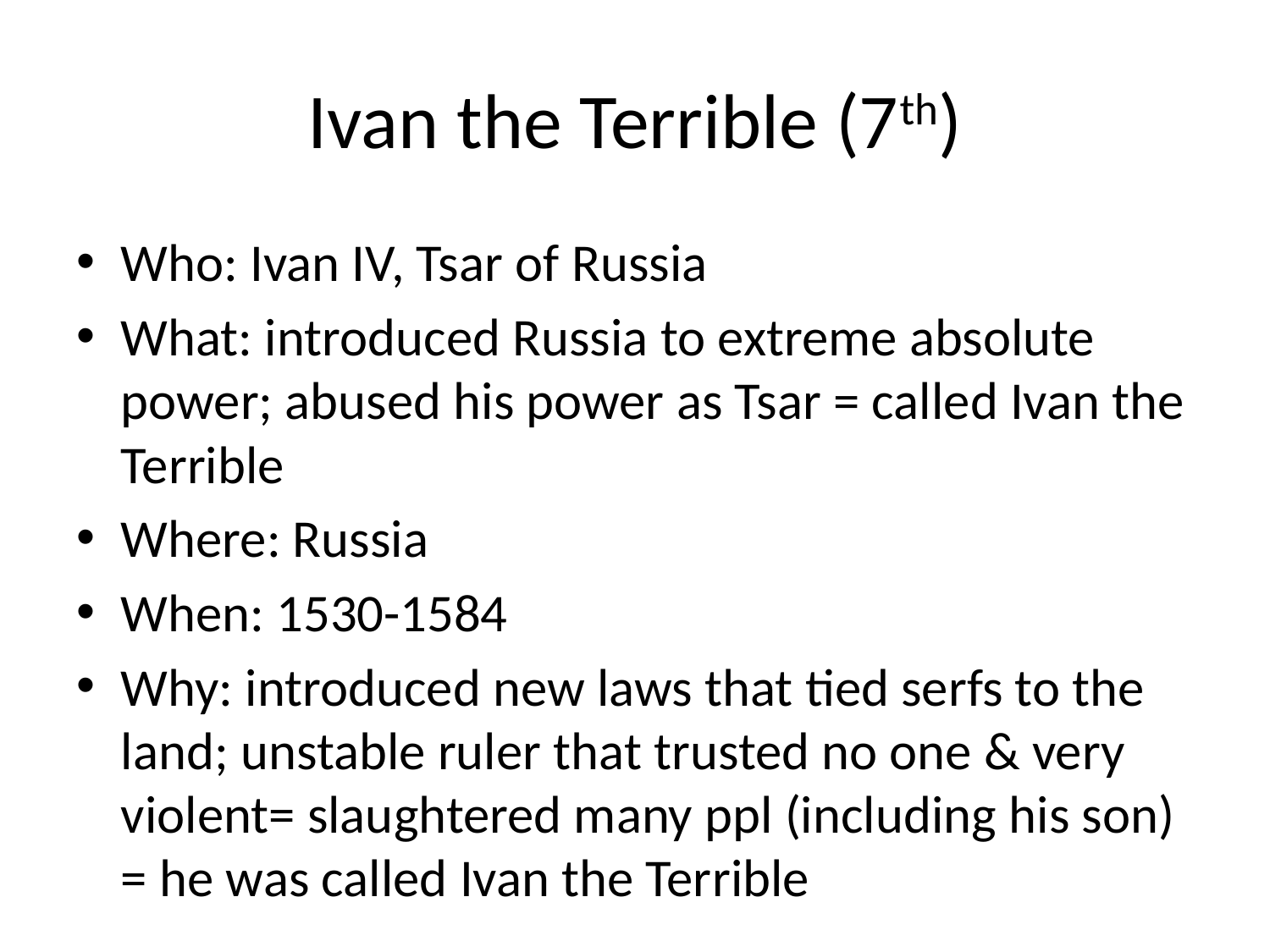

# Ivan the Terrible (7th)
Who: Ivan IV, Tsar of Russia
What: introduced Russia to extreme absolute power; abused his power as Tsar = called Ivan the Terrible
Where: Russia
When: 1530-1584
Why: introduced new laws that tied serfs to the land; unstable ruler that trusted no one & very violent= slaughtered many ppl (including his son) = he was called Ivan the Terrible